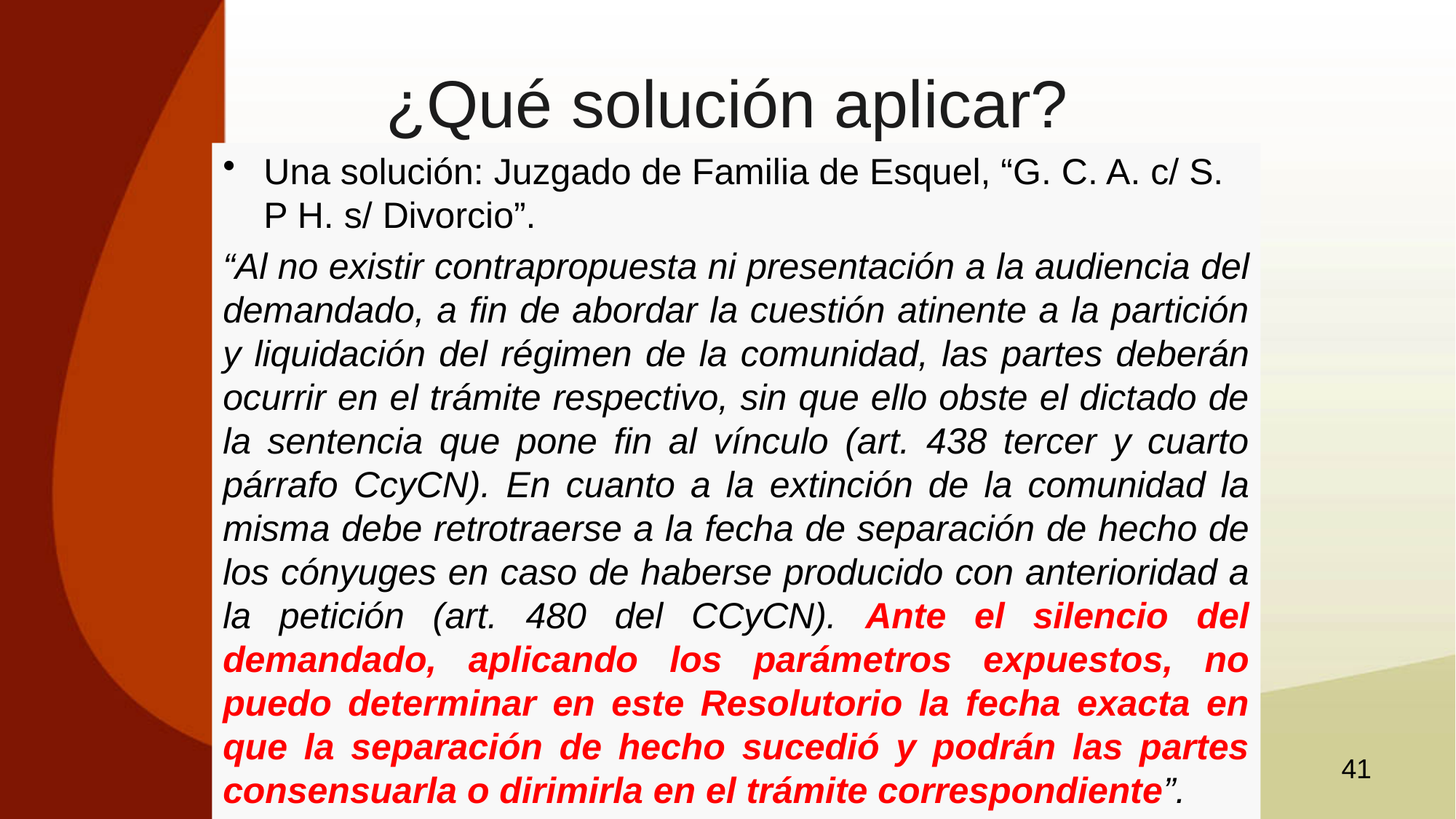

# ¿Qué solución aplicar?
Una solución: Juzgado de Familia de Esquel, “G. C. A. c/ S. P H. s/ Divorcio”.
“Al no existir contrapropuesta ni presentación a la audiencia del demandado, a fin de abordar la cuestión atinente a la partición y liquidación del régimen de la comunidad, las partes deberán ocurrir en el trámite respectivo, sin que ello obste el dictado de la sentencia que pone fin al vínculo (art. 438 tercer y cuarto párrafo CcyCN). En cuanto a la extinción de la comunidad la misma debe retrotraerse a la fecha de separación de hecho de los cónyuges en caso de haberse producido con anterioridad a la petición (art. 480 del CCyCN). Ante el silencio del demandado, aplicando los parámetros expuestos, no puedo determinar en este Resolutorio la fecha exacta en que la separación de hecho sucedió y podrán las partes consensuarla o dirimirla en el trámite correspondiente”.
41